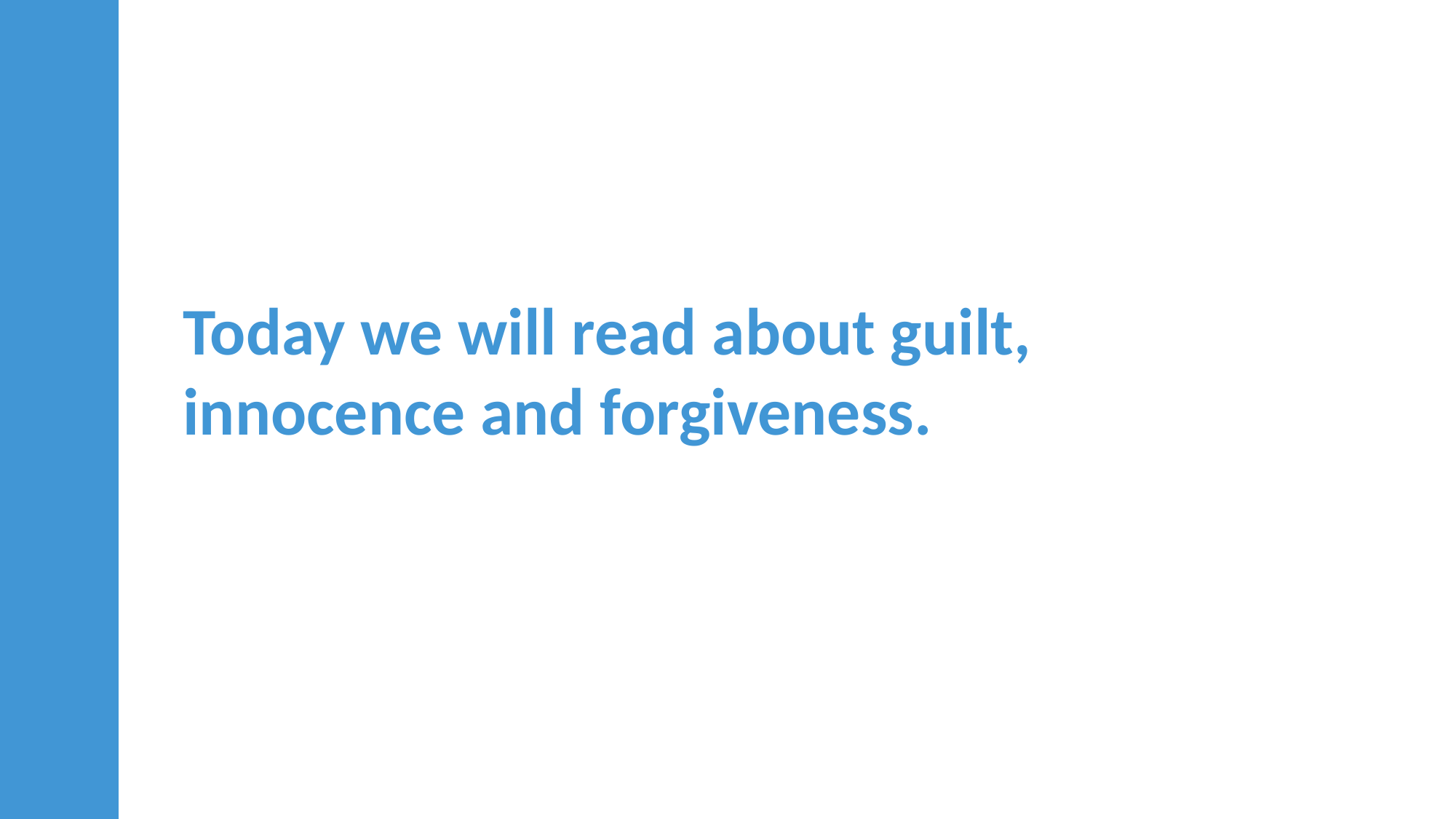

Today we will read about guilt, innocence and forgiveness.